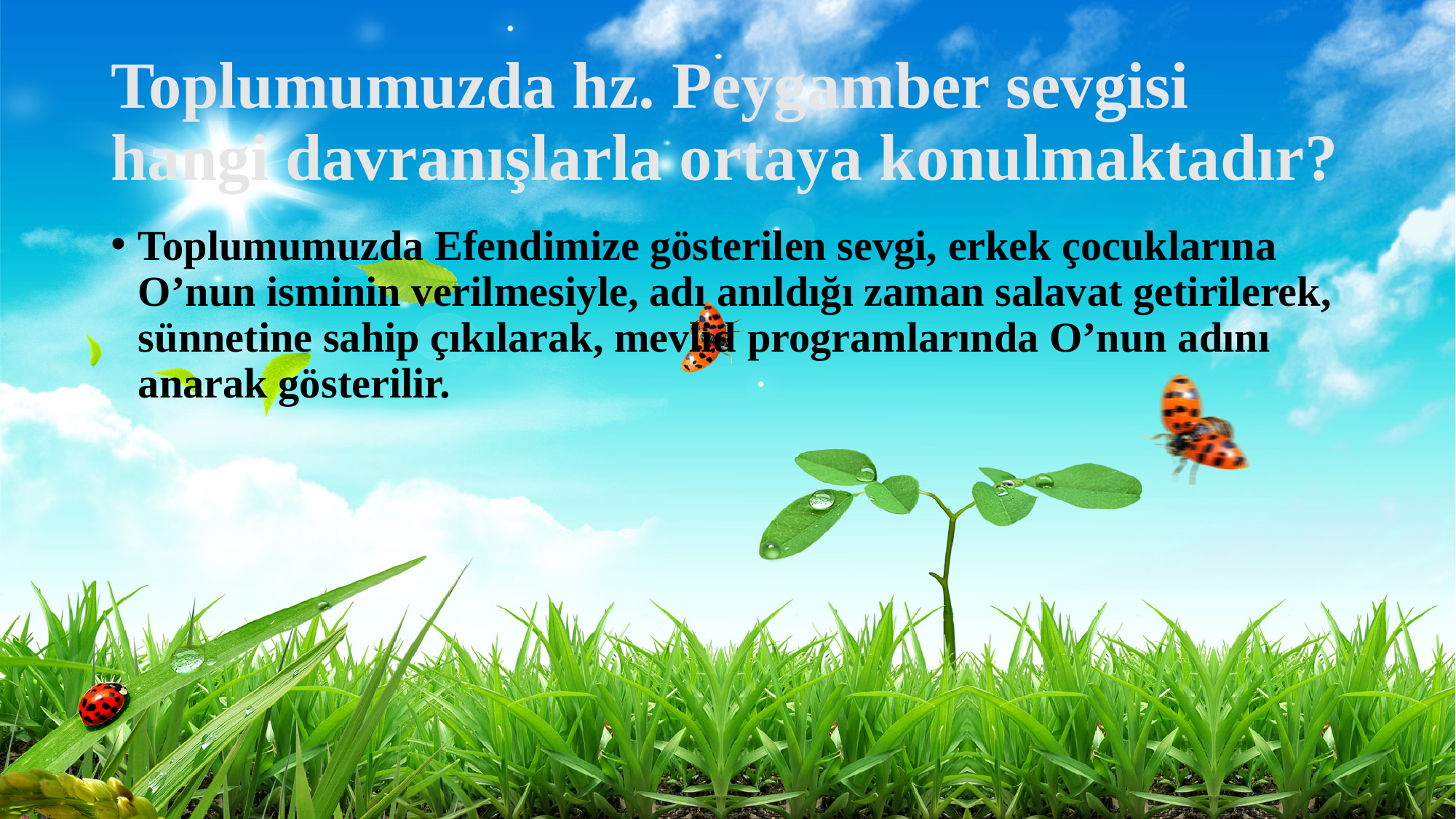

# Toplumumuzda hz. Peygamber sevgisi hangi davranışlarla ortaya konulmaktadır?
Toplumumuzda Efendimize gösterilen sevgi, erkek çocuklarına O’nun isminin verilmesiyle, adı anıldığı zaman salavat getirilerek, sünnetine sahip çıkılarak, mevlid programlarında O’nun adını anarak gösterilir.